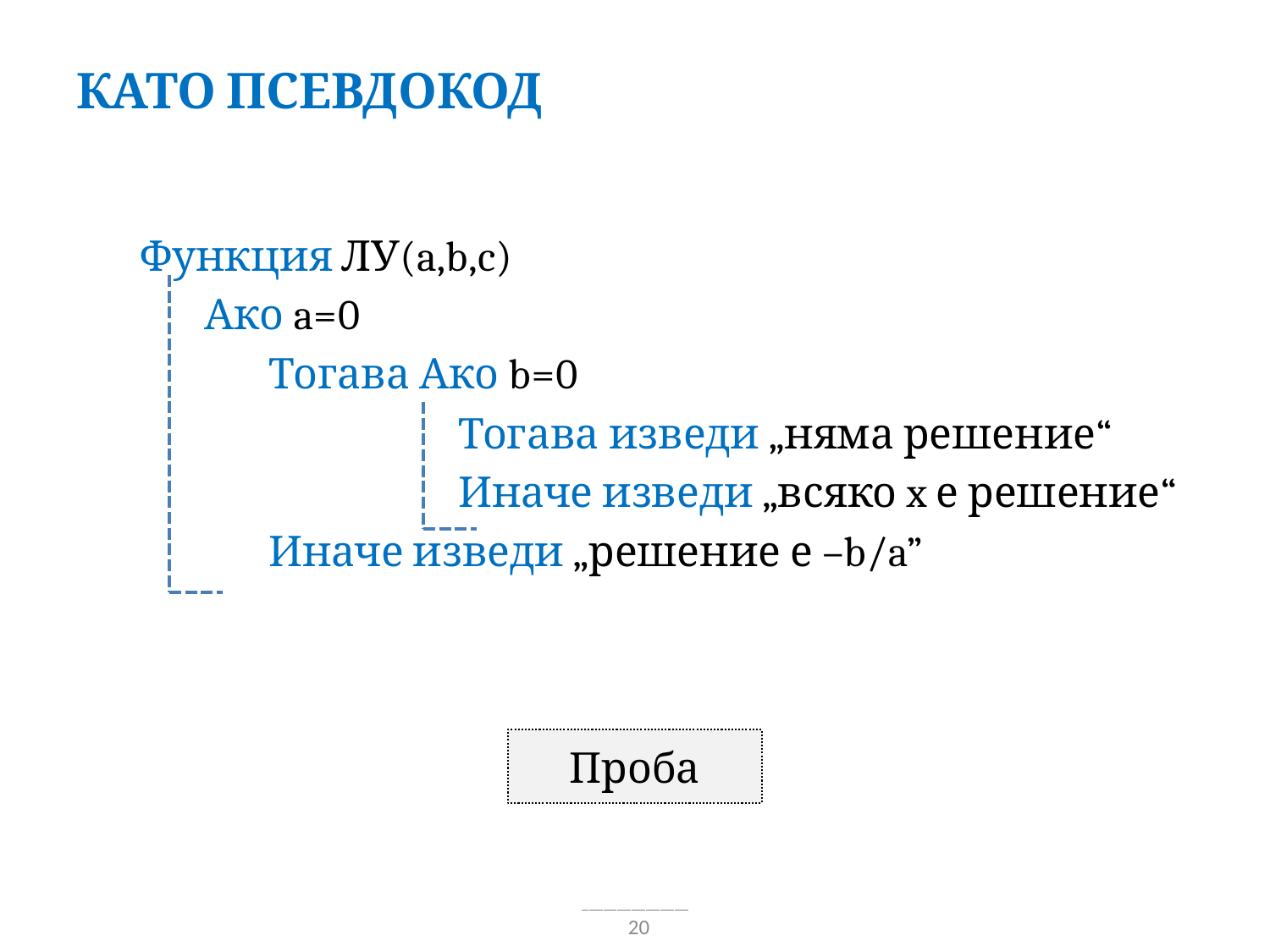

Като псевдокод

Функция ЛУ(a,b,c)
Ако a=0
Тогава Ако b=0
Тогава изведи „няма решение“
Иначе изведи „всяко x е решение“
Иначе изведи „решение е –b/a”
Проба
20